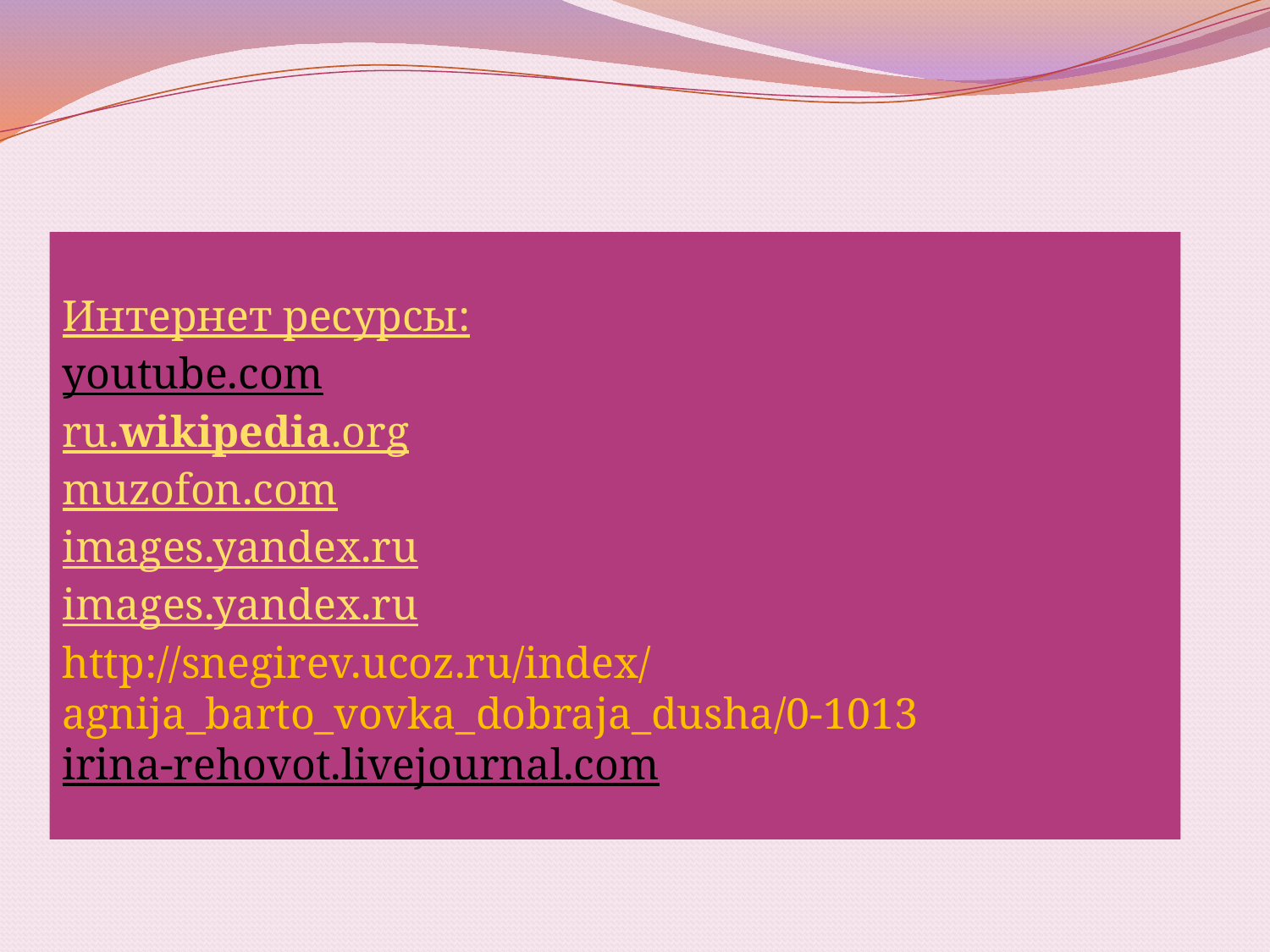

Интернет ресурсы:
youtube.com
ru.wikipedia.org
muzofon.com
images.yandex.ru
images.yandex.ru
http://snegirev.ucoz.ru/index/agnija_barto_vovka_dobraja_dusha/0-1013
irina-rehovot.livejournal.com